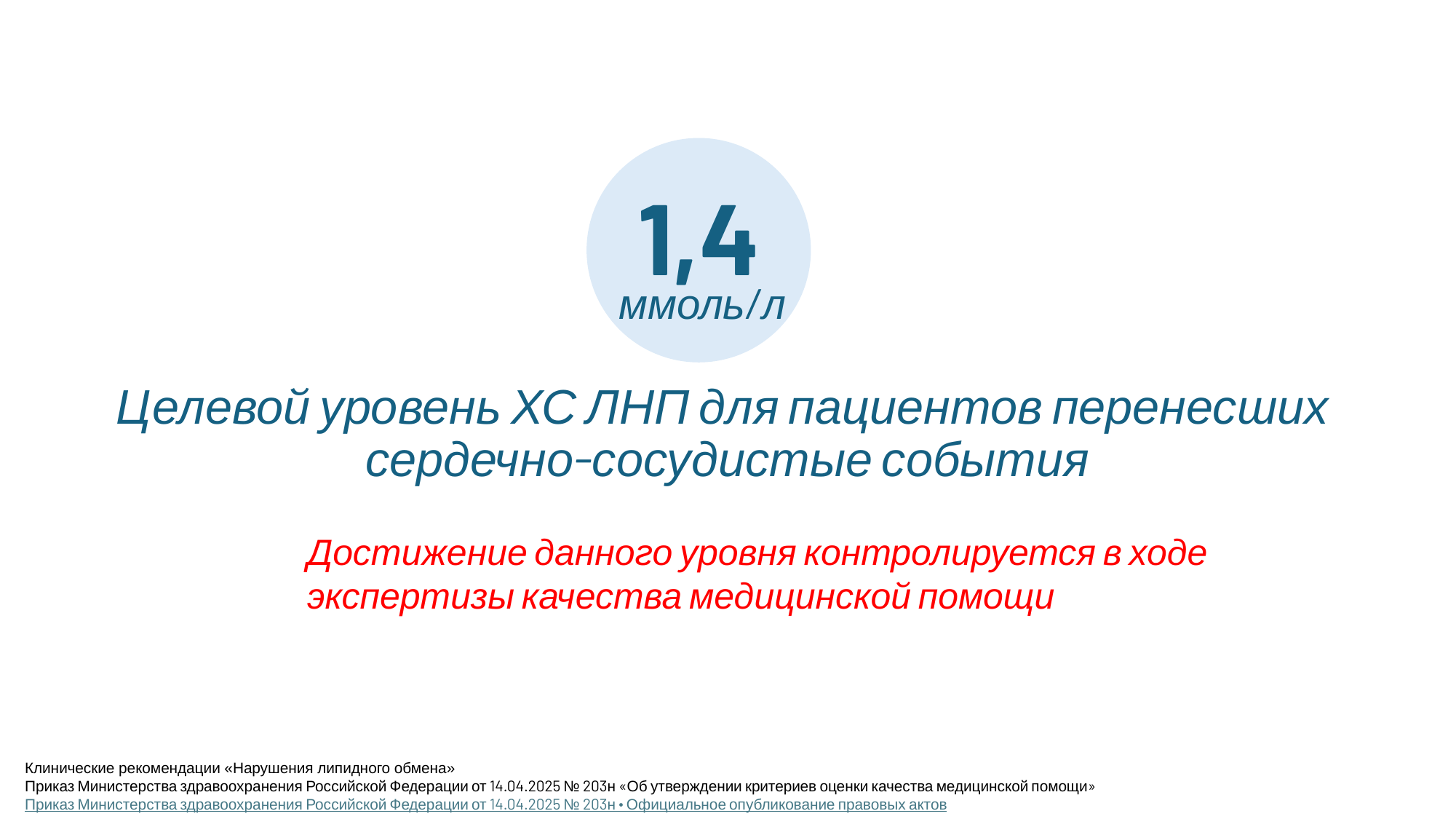

1,4
ммоль/л
# Целевой уровень ХС ЛНП для пациентов перенесших сердечно-сосудистые события
Достижение данного уровня контролируется в ходе экспертизы качества медицинской помощи
Клинические рекомендации «Нарушения липидного обмена»
Приказ Министерства здравоохранения Российской Федерации от 14.04.2025 № 203н «Об утверждении критериев оценки качества медицинской помощи» Приказ Министерства здравоохранения Российской Федерации от 14.04.2025 № 203н ∙ Официальное опубликование правовых актов